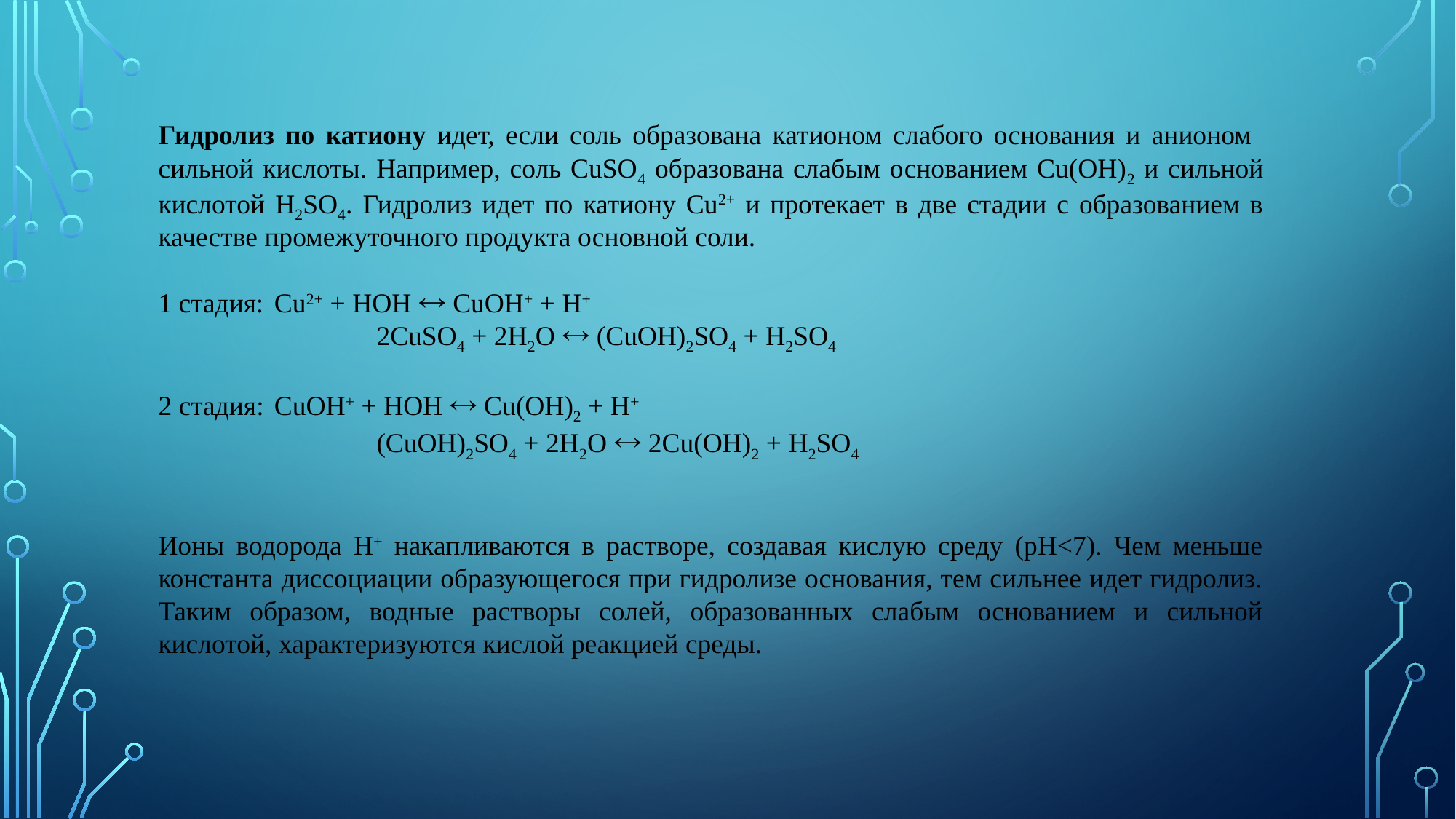

Гидролиз по катиону идет, если соль образована катионом слабого основания и анионом  сильной кислоты. Например, соль CuSO4 образована слабым основанием Cu(OH)2 и сильной кислотой H2SO4. Гидролиз идет по катиону Cu2+ и протекает в две стадии с образованием в качестве промежуточного продукта основной соли.

1 стадия:	 Cu2+ + HOH ↔ CuOH+ + H+
		2CuSO4 + 2H2O ↔ (CuOH)2SO4 + H2SO4

2 стадия:	 CuOH+ + HOH ↔ Cu(OH)2 + H+
		(CuOH)2SO4 + 2H2O ↔ 2Cu(OH)2 + H2SO4

Ионы водорода Н+ накапливаются в растворе, создавая кислую среду (рН<7). Чем меньше константа диссоциации образующегося при гидролизе основания, тем сильнее идет гидролиз. Таким образом, водные растворы солей, образованных слабым основанием и сильной кислотой, характеризуются кислой реакцией среды.